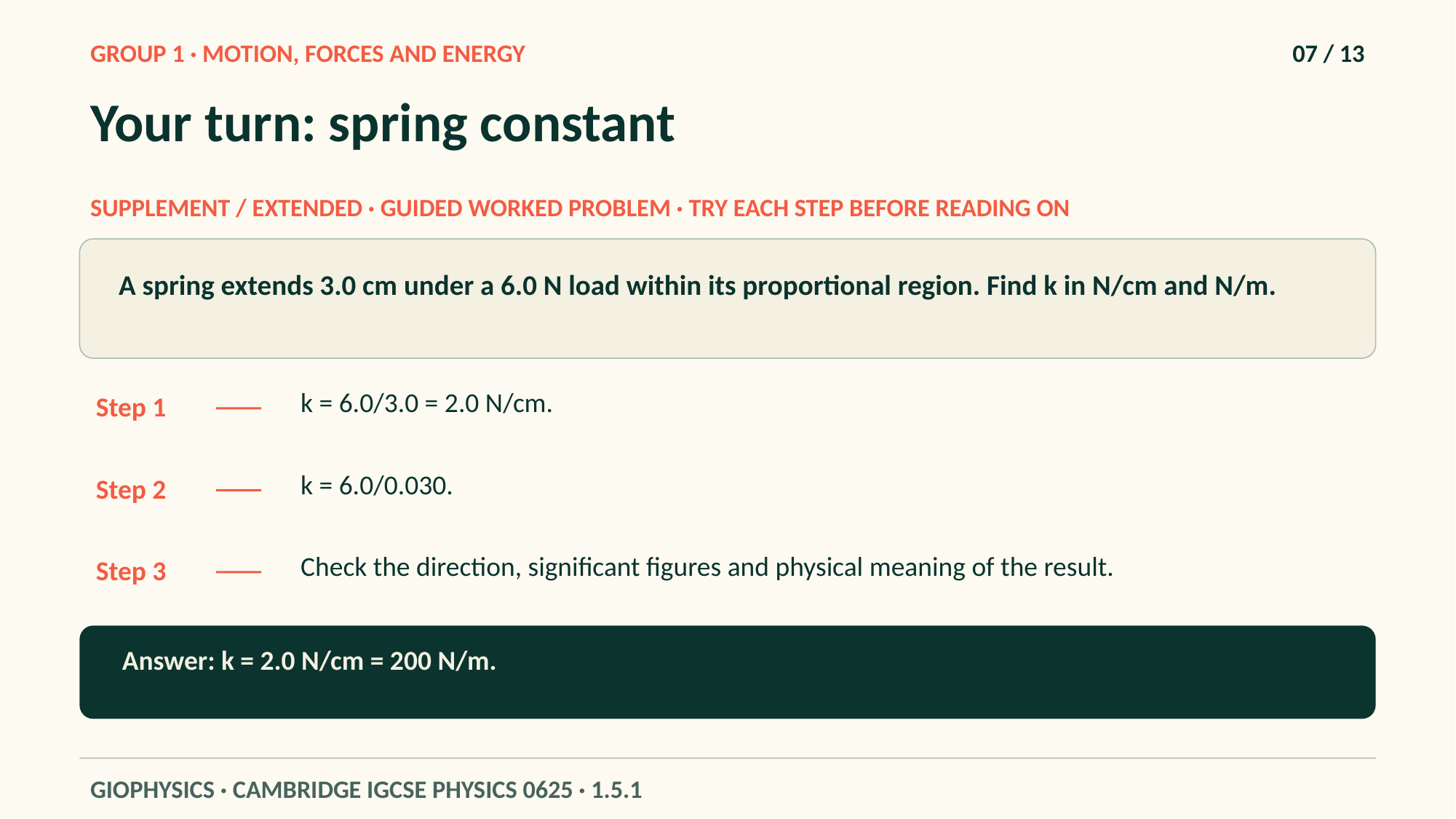

GROUP 1 · MOTION, FORCES AND ENERGY
07 / 13
Your turn: spring constant
SUPPLEMENT / EXTENDED · GUIDED WORKED PROBLEM · TRY EACH STEP BEFORE READING ON

A spring extends 3.0 cm under a 6.0 N load within its proportional region. Find k in N/cm and N/m.
k = 6.0/3.0 = 2.0 N/cm.
Step 1

k = 6.0/0.030.
Step 2

Check the direction, significant figures and physical meaning of the result.
Step 3

Answer: k = 2.0 N/cm = 200 N/m.

GIOPHYSICS · CAMBRIDGE IGCSE PHYSICS 0625 · 1.5.1